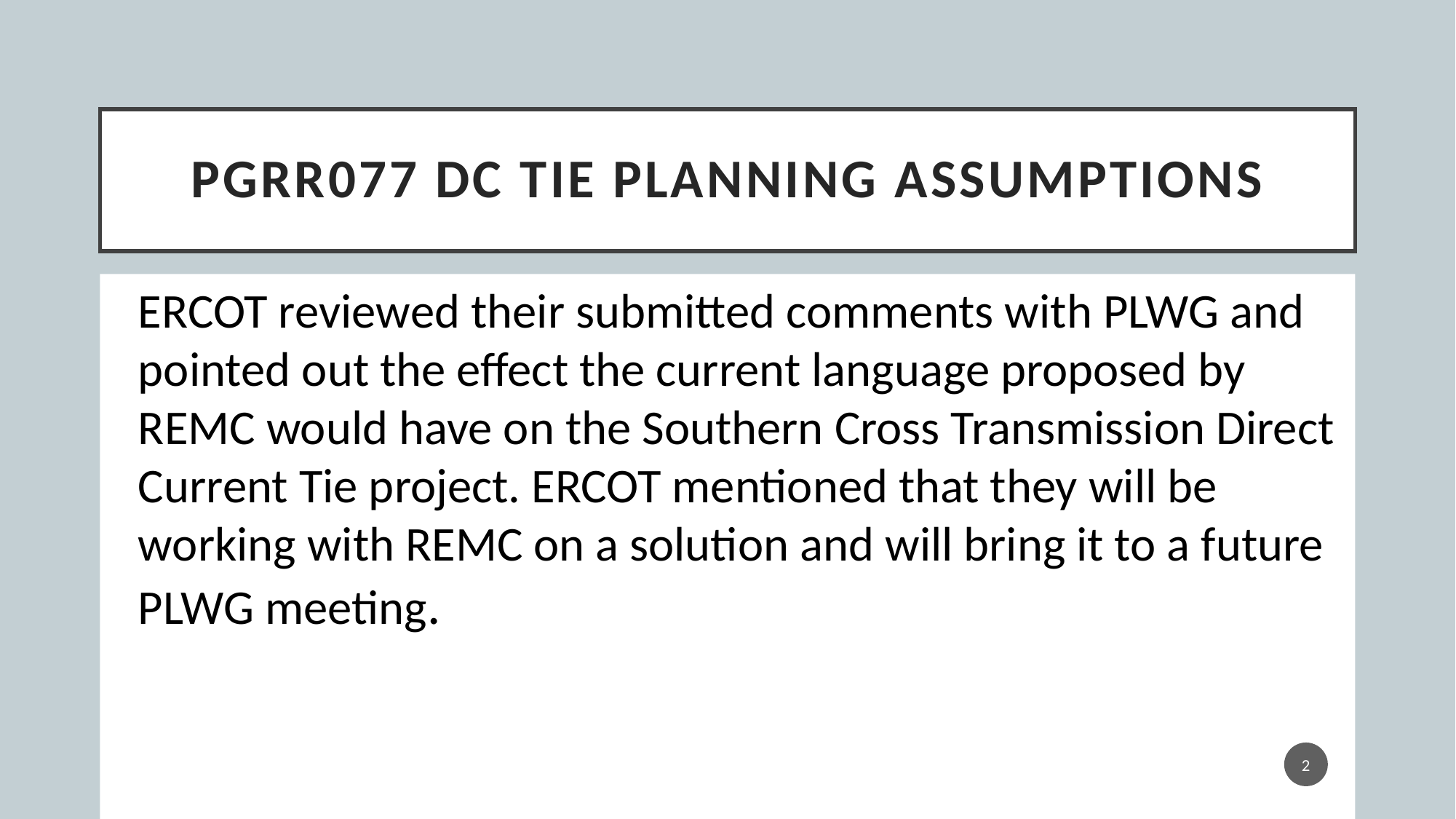

# PGRR077 DC Tie Planning Assumptions
ERCOT reviewed their submitted comments with PLWG and pointed out the effect the current language proposed by REMC would have on the Southern Cross Transmission Direct Current Tie project. ERCOT mentioned that they will be working with REMC on a solution and will bring it to a future PLWG meeting.

2